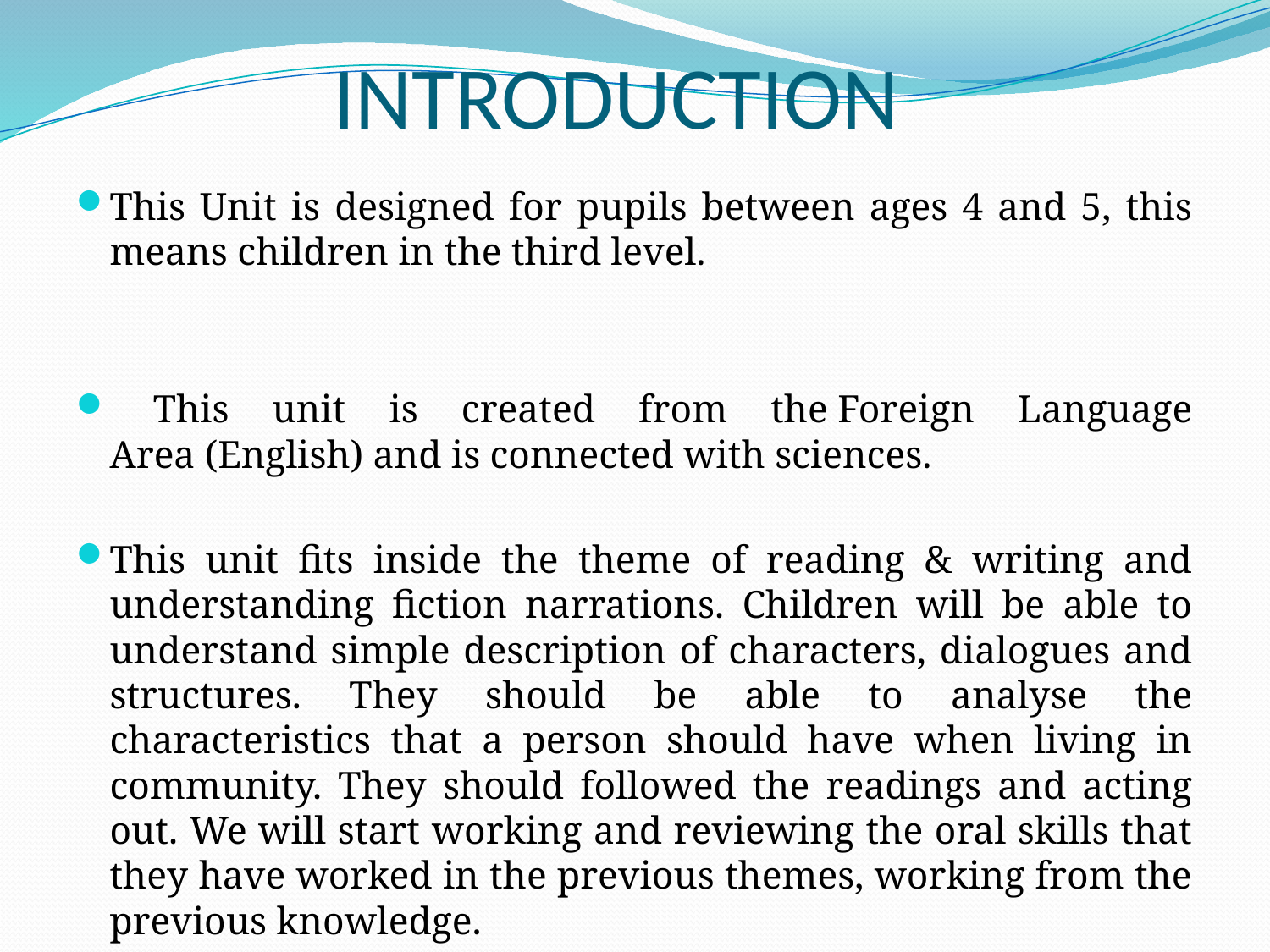

# INTRODUCTION
This Unit is designed for pupils between ages 4 and 5, this means children in the third level.

 This unit is created from the Foreign Language Area (English) and is connected with sciences.

This unit fits inside the theme of reading & writing and understanding fiction narrations. Children will be able to understand simple description of characters, dialogues and structures. They should be able to analyse the characteristics that a person should have when living in community. They should followed the readings and acting out. We will start working and reviewing the oral skills that they have worked in the previous themes, working from the previous knowledge.